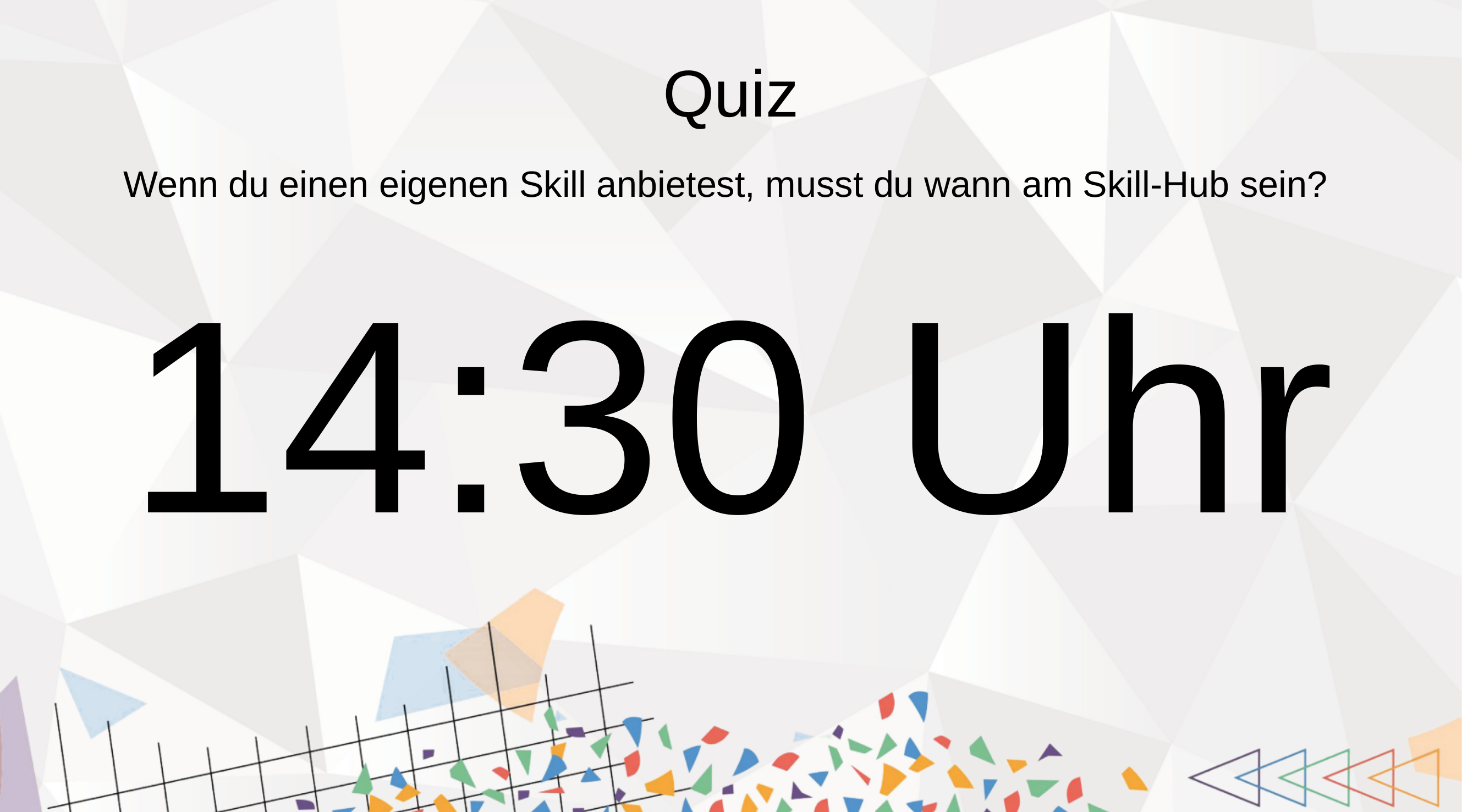

# Quiz
Wenn du einen eigenen Skill anbietest, musst du wann am Skill-Hub sein?

14:30 Uhr